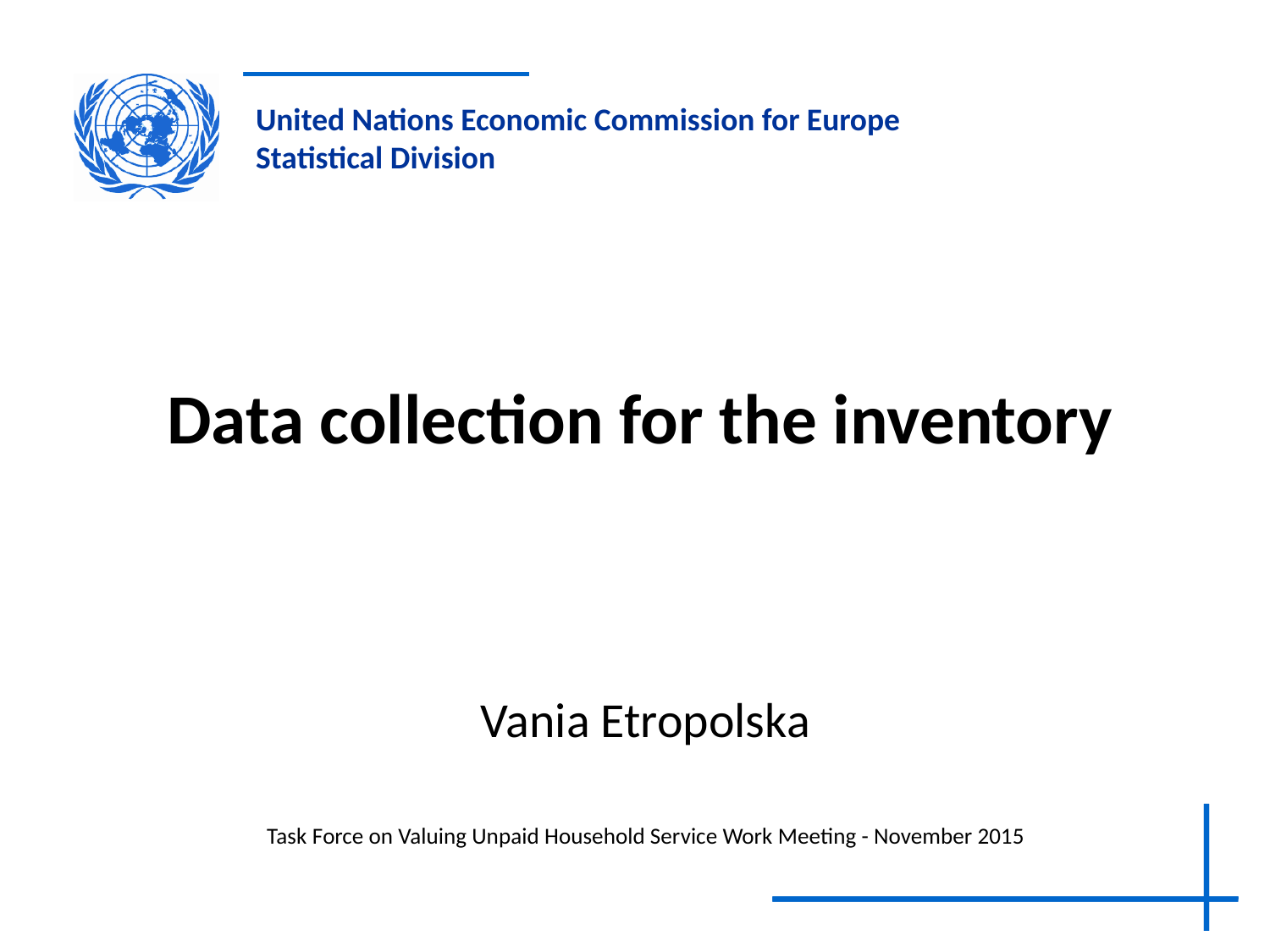

# Data collection for the inventory

Vania Etropolska

Task Force on Valuing Unpaid Household Service Work Meeting - November 2015